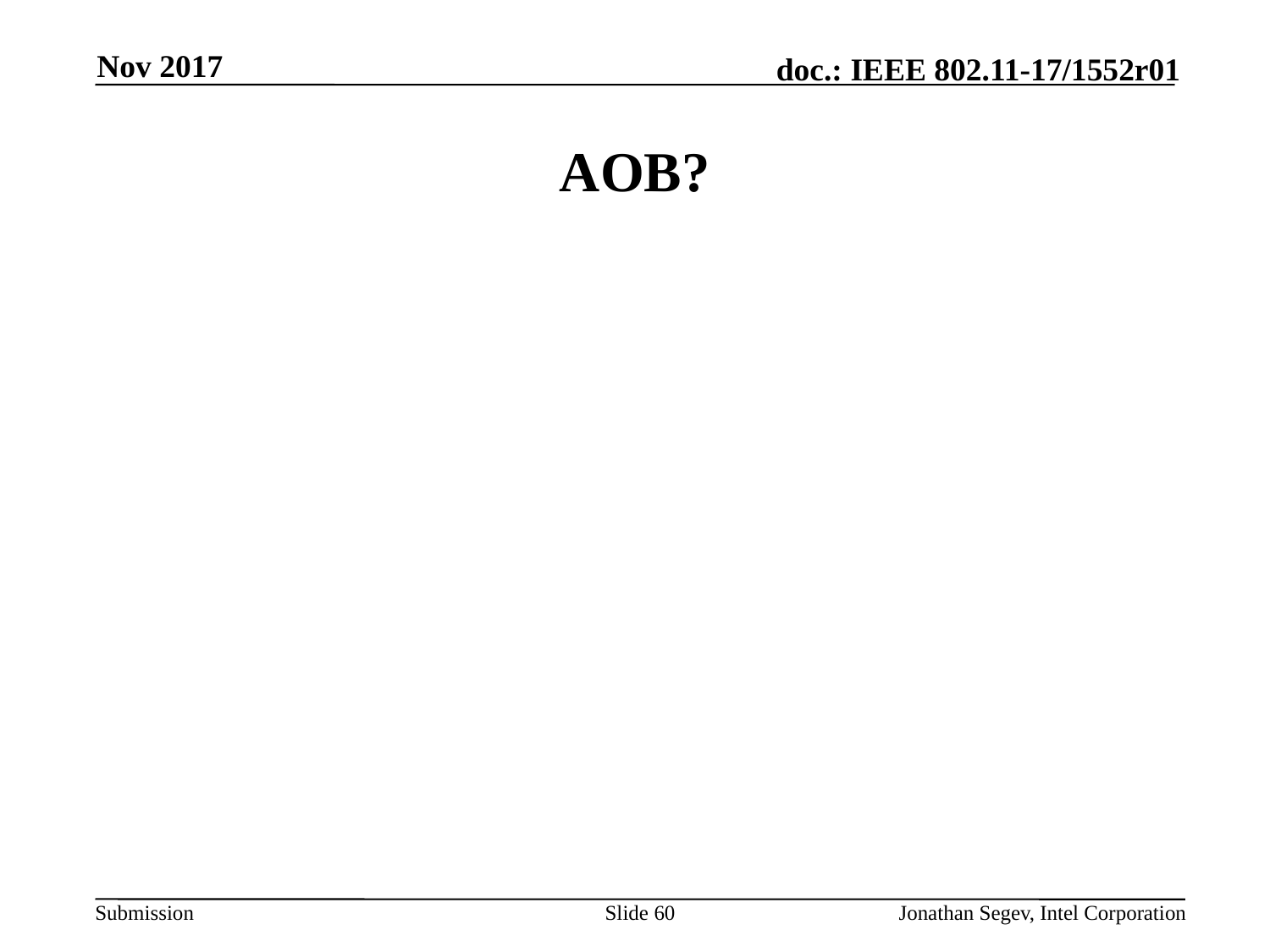

Nov 2017
# AOB?

Slide 60
Jonathan Segev, Intel Corporation